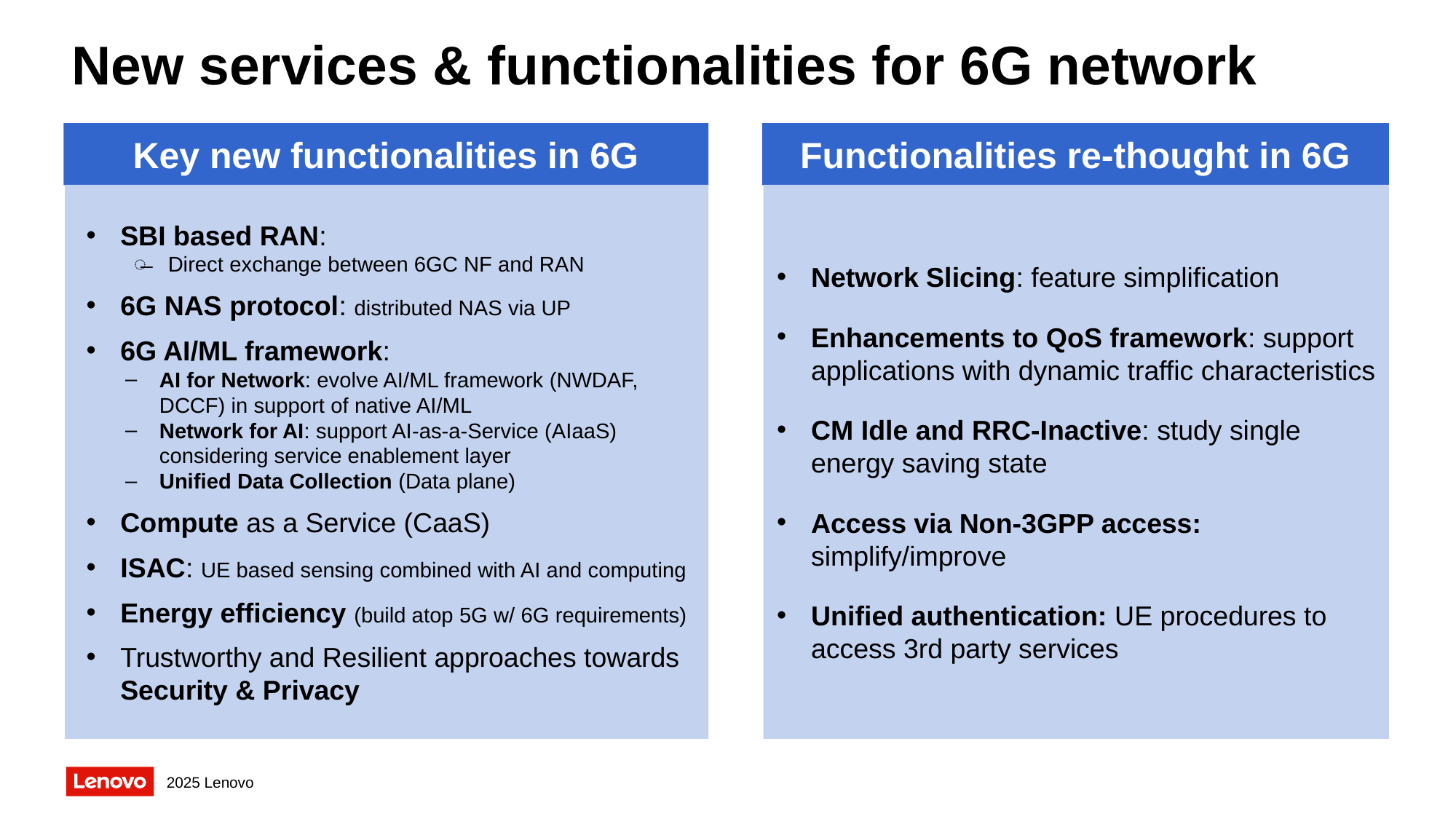

# New services & functionalities for 6G network
Key new functionalities in 6G
Functionalities re-thought in 6G
SBI based RAN:
Direct exchange between 6GC NF and RAN
6G NAS protocol: distributed NAS via UP
6G AI/ML framework:
AI for Network: evolve AI/ML framework (NWDAF, DCCF) in support of native AI/ML
Network for AI: support AI-as-a-Service (AIaaS) considering service enablement layer
Unified Data Collection (Data plane)
Compute as a Service (CaaS)
ISAC: UE based sensing combined with AI and computing
Energy efficiency (build atop 5G w/ 6G requirements)
Trustworthy and Resilient approaches towards Security & Privacy
Network Slicing: feature simplification
Enhancements to QoS framework: support applications with dynamic traffic characteristics
CM Idle and RRC-Inactive: study single energy saving state
Access via Non-3GPP access: simplify/improve
Unified authentication: UE procedures to access 3rd party services